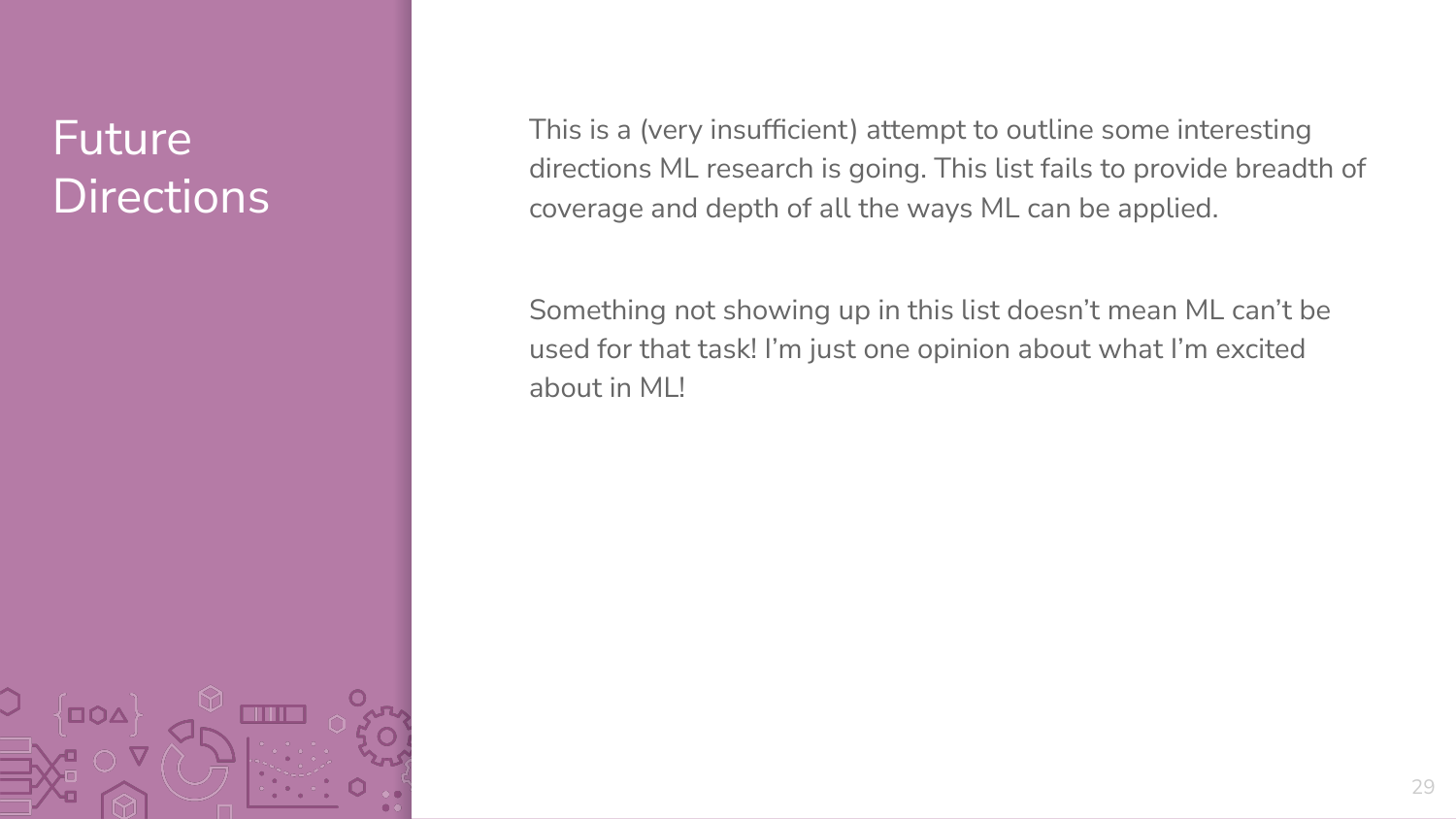

# Future Directions
This is a (very insufficient) attempt to outline some interesting directions ML research is going. This list fails to provide breadth of coverage and depth of all the ways ML can be applied.

Something not showing up in this list doesn’t mean ML can’t be used for that task! I’m just one opinion about what I’m excited about in ML!
29